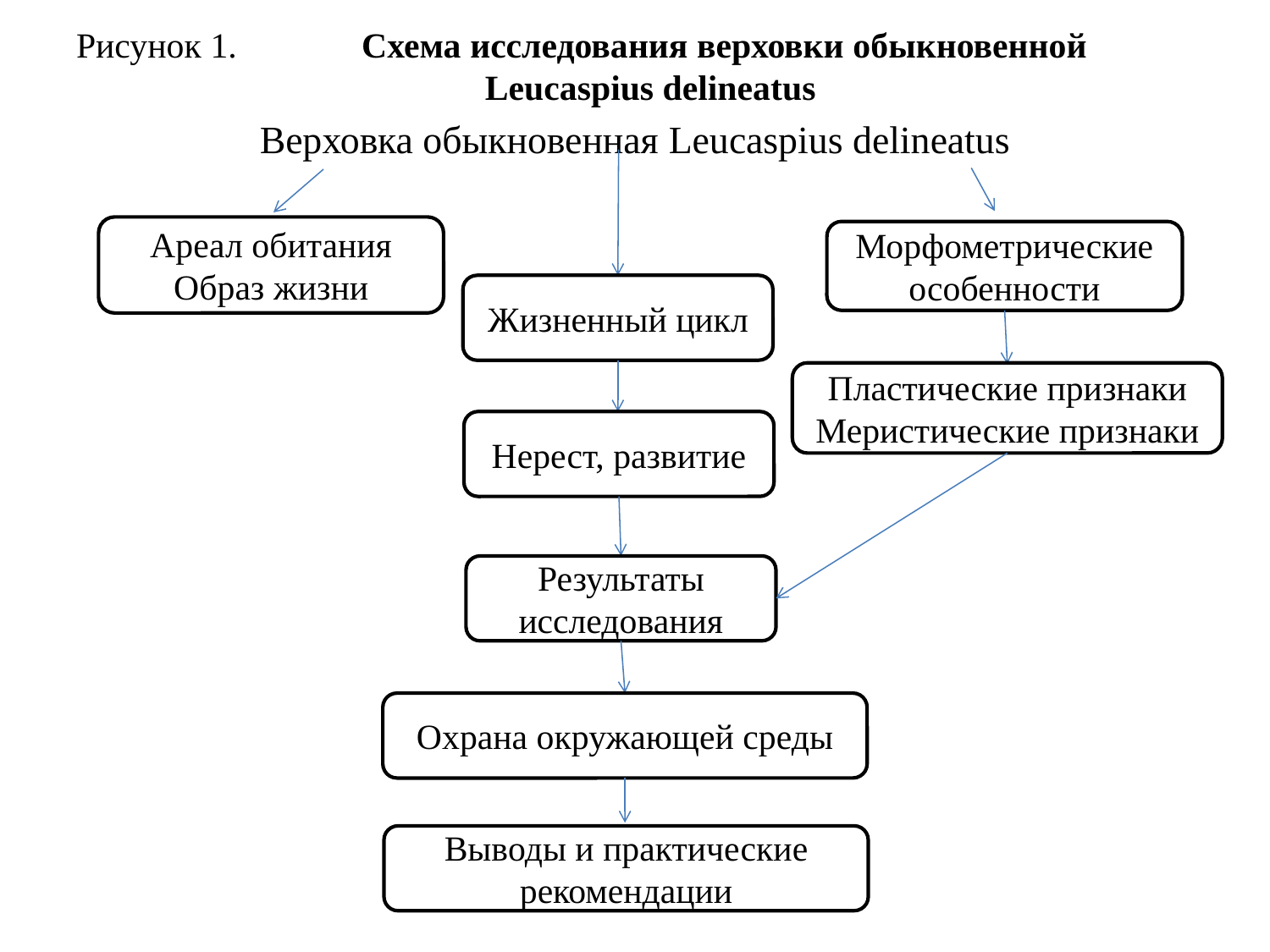

Рисунок 1.              Схема исследования верховки обыкновенной
                                              Leucaspius delineatus
Верховка обыкновенная Leucaspius delineatus

Ареал обитания
Образ жизни
Морфометрические особенности
Жизненный цикл
Пластические признаки
Меристические признаки
Нерест, развитие
Результаты исследования
Охрана окружающей среды
Выводы и практические рекомендации